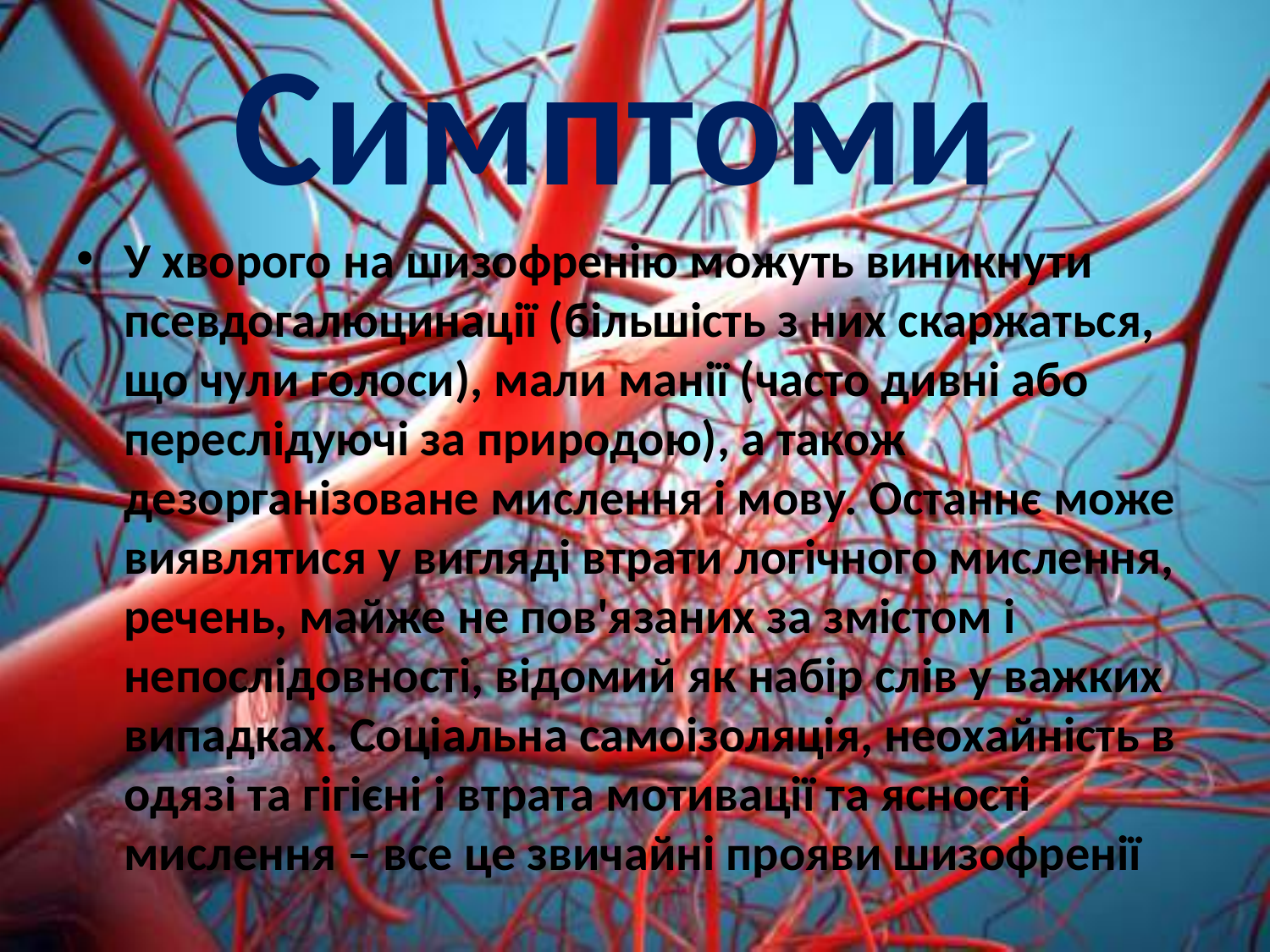

# Симптоми
У хворого на шизофренію можуть виникнути псевдогалюцинації (більшість з них скаржаться, що чули голоси), мали манії (часто дивні або переслідуючі за природою), а також дезорганізоване мислення і мову. Останнє може виявлятися у вигляді втрати логічного мислення, речень, майже не пов'язаних за змістом і непослідовності, відомий як набір слів у важких випадках. Соціальна самоізоляція, неохайність в одязі та гігієні і втрата мотивації та ясності мислення – все це звичайні прояви шизофренії